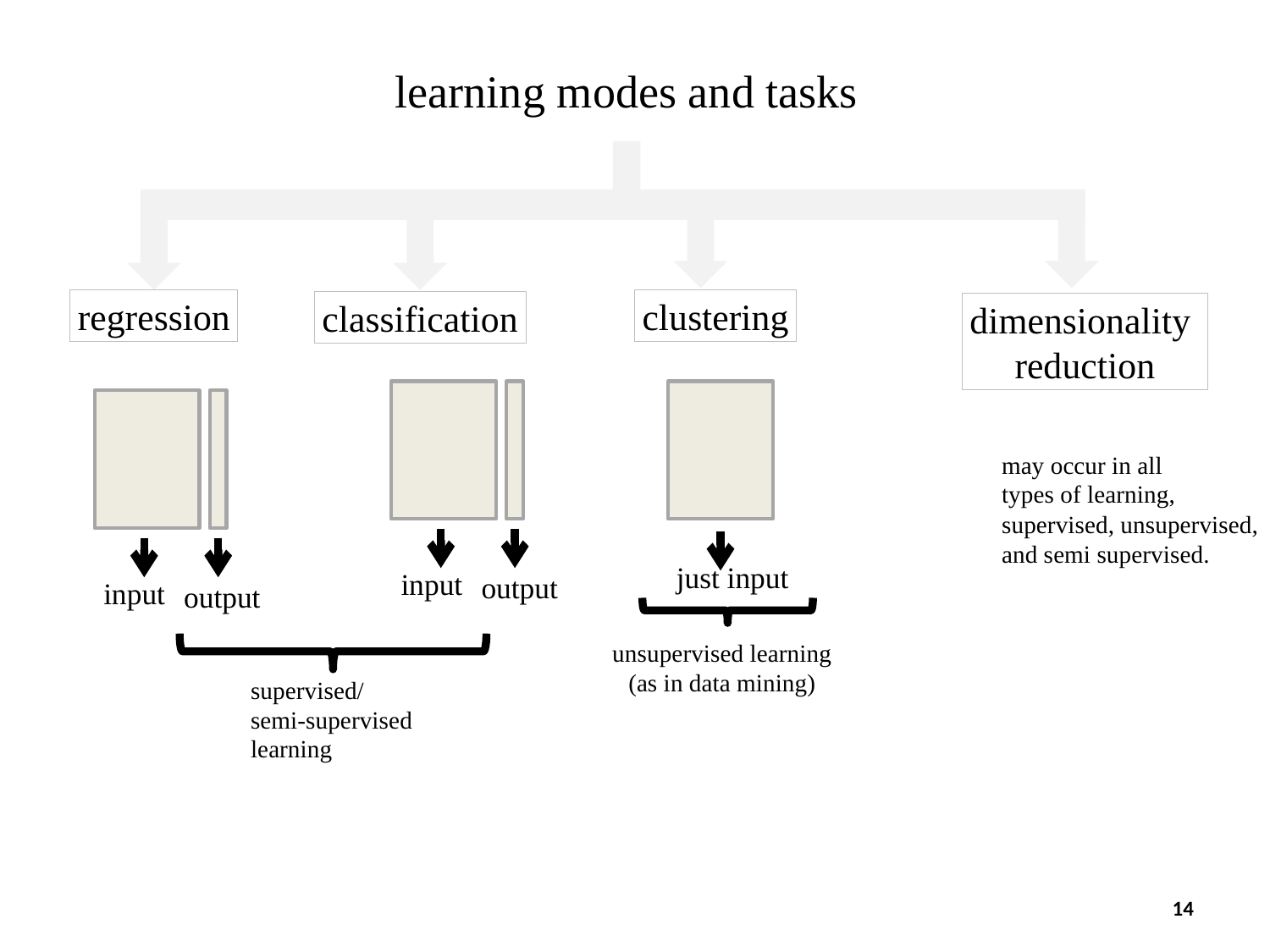

# learning modes and tasks

clustering
regression
classification
dimensionality
reduction

may occur in all
types of learning,
supervised, unsupervised,
and semi supervised.

just input
input
output
input
output
unsupervised learning
(as in data mining)
supervised/
semi-supervised
learning
14